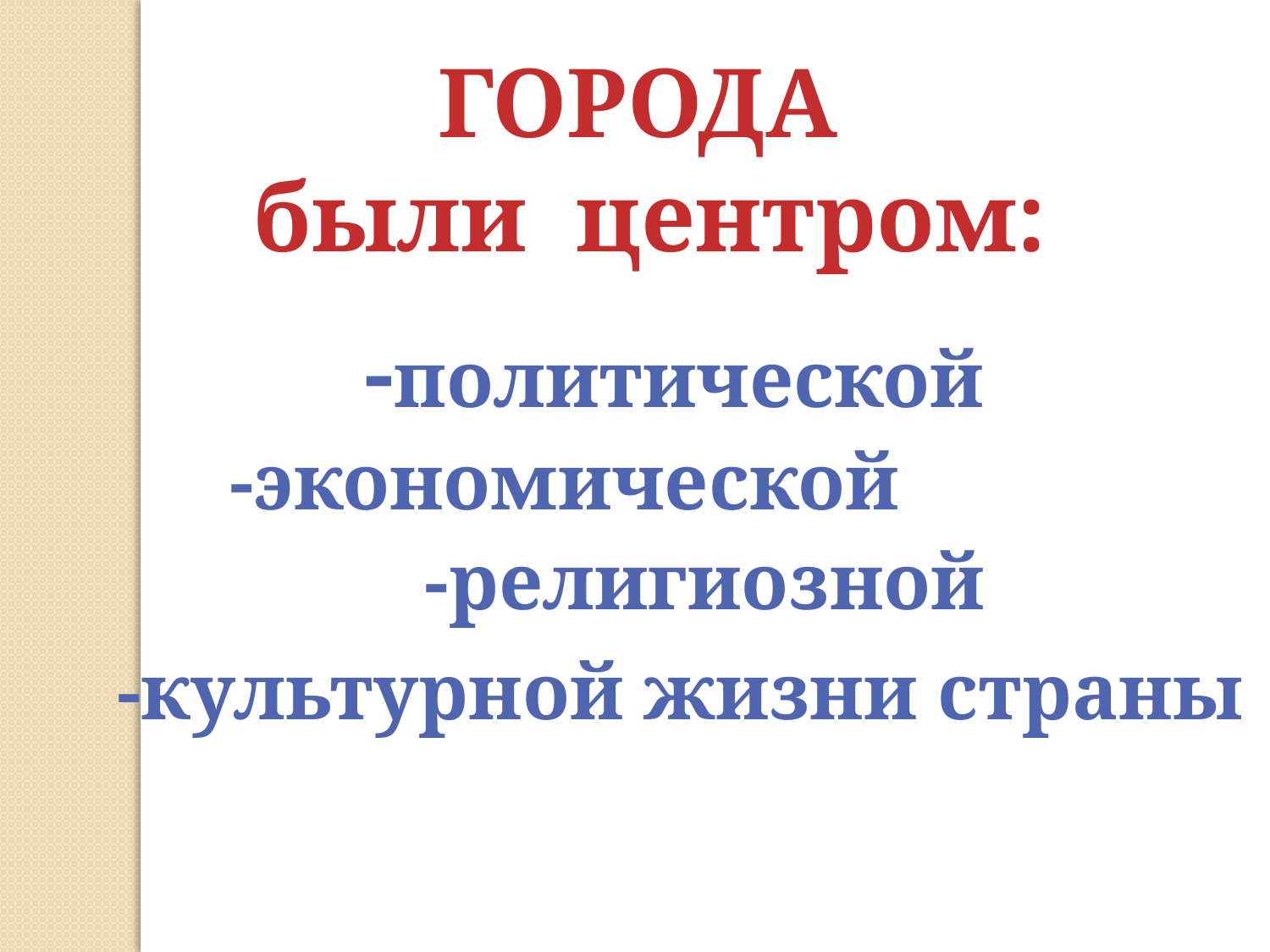

ГОРОДА
были  центром:
-политической
-экономической
-религиозной
-культурной жизни страны